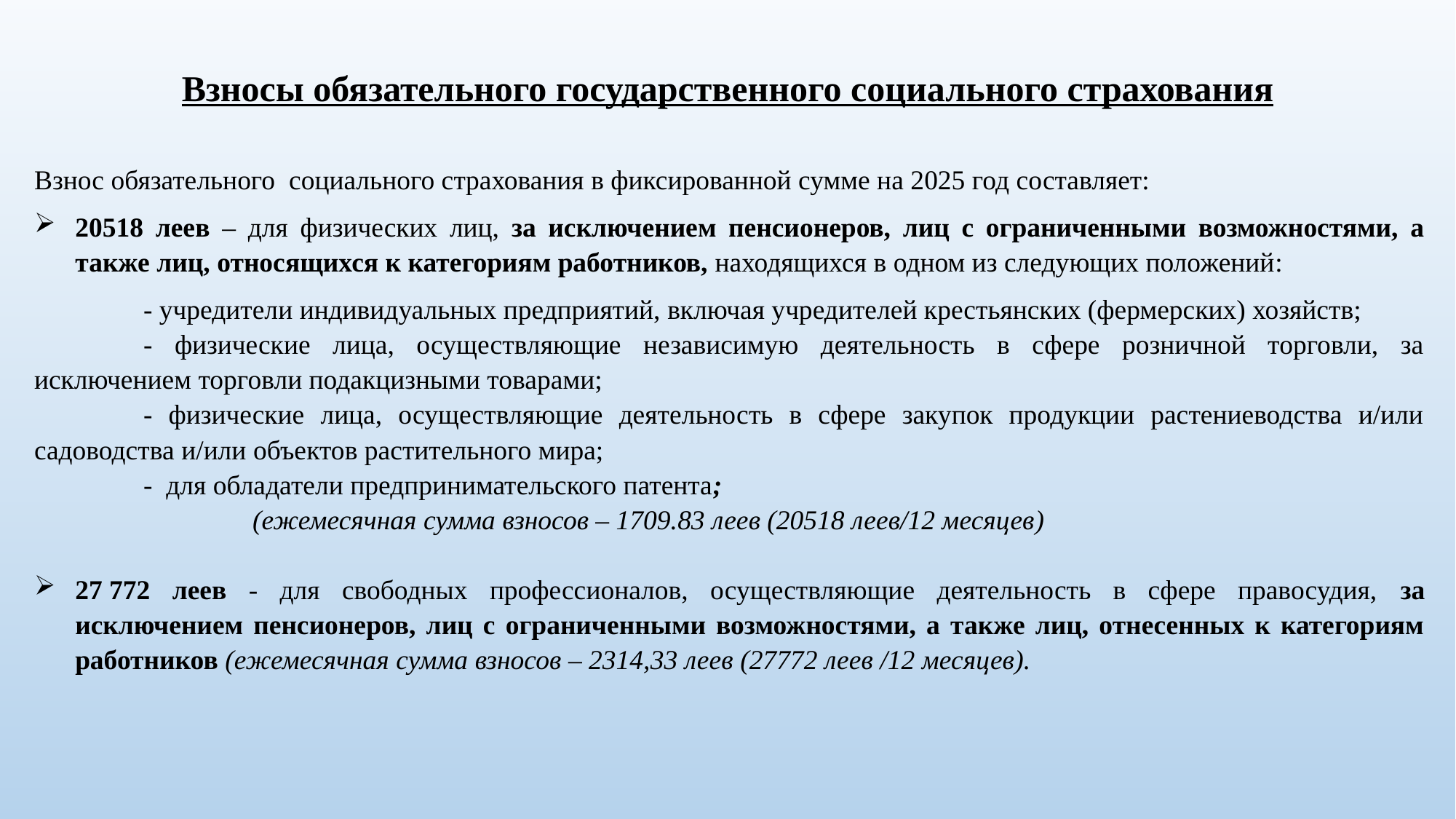

# Взносы обязательного государственного социального страхования
Взнос обязательного  социального страхования в фиксированной сумме на 2025 год составляет:
20518 леев – для физических лиц, за исключением пенсионеров, лиц с ограниченными возможностями, а также лиц, относящихся к категориям работников, находящихся в одном из следующих положений:
	- учредители индивидуальных предприятий, включая учредителей крестьянских (фермерских) хозяйств;
	- физические лица, осуществляющие независимую деятельность в сфере розничной торговли, за исключением торговли подакцизными товарами;
	- физические лица, осуществляющие деятельность в сфере закупок продукции растениеводства и/или садоводства и/или объектов растительного мира;
	-  для обладатели предпринимательского патента;
	 	(ежемесячная сумма взносов – 1709.83 леев (20518 леев/12 месяцев)

27 772 леев - для свободных профессионалов, осуществляющие деятельность в сфере правосудия, за исключением пенсионеров, лиц с ограниченными возможностями, а также лиц, отнесенных к категориям работников (ежемесячная сумма взносов – 2314,33 леев (27772 леев /12 месяцев).